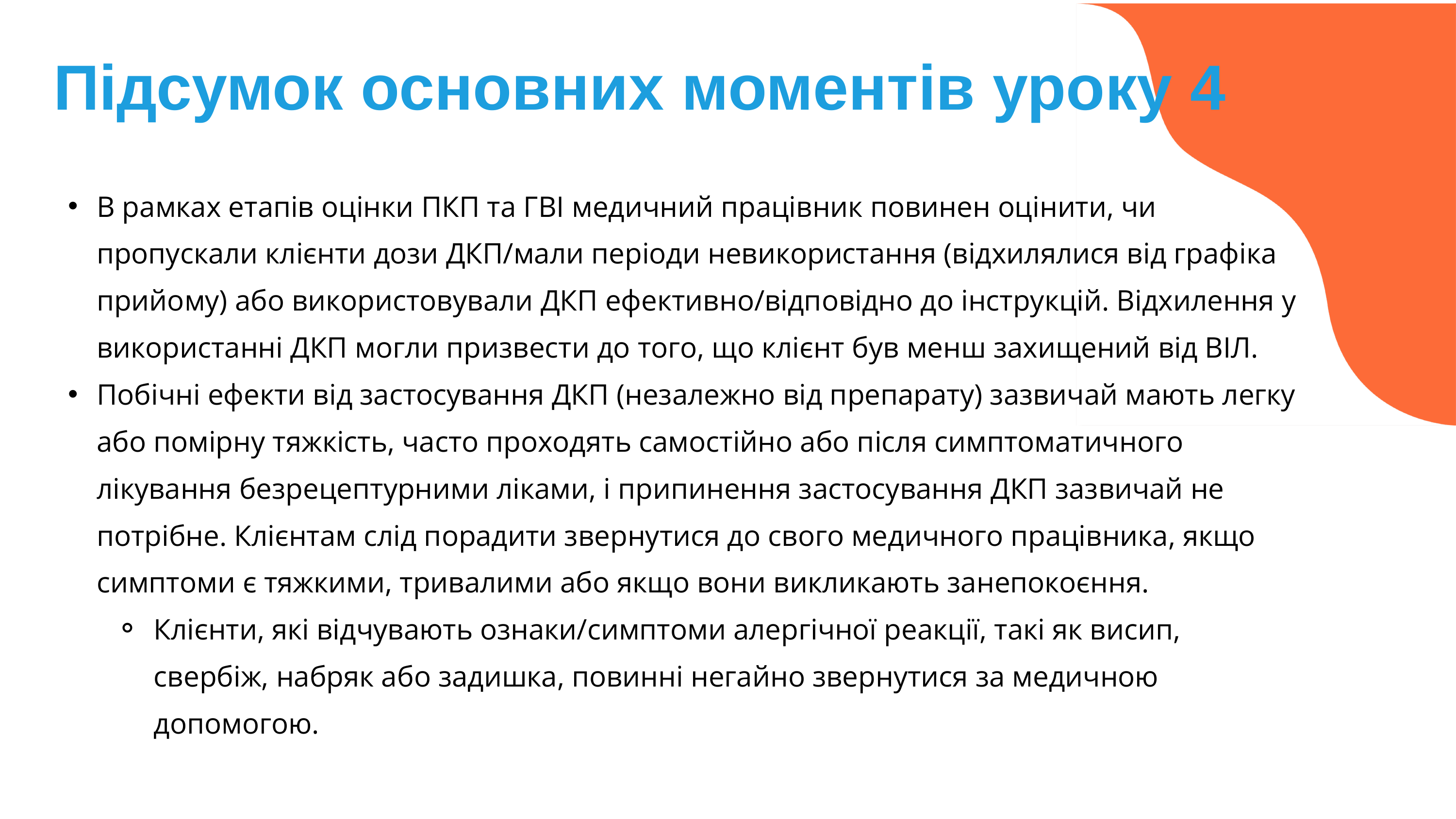

Підсумок основних моментів уроку 4
В рамках етапів оцінки ПКП та ГВІ медичний працівник повинен оцінити, чи пропускали клієнти дози ДКП/мали періоди невикористання (відхилялися від графіка прийому) або використовували ДКП ефективно/відповідно до інструкцій. Відхилення у використанні ДКП могли призвести до того, що клієнт був менш захищений від ВІЛ.
Побічні ефекти від застосування ДКП (незалежно від препарату) зазвичай мають легку або помірну тяжкість, часто проходять самостійно або після симптоматичного лікування безрецептурними ліками, і припинення застосування ДКП зазвичай не потрібне. Клієнтам слід порадити звернутися до свого медичного працівника, якщо симптоми є тяжкими, тривалими або якщо вони викликають занепокоєння.
Клієнти, які відчувають ознаки/симптоми алергічної реакції, такі як висип, свербіж, набряк або задишка, повинні негайно звернутися за медичною допомогою.